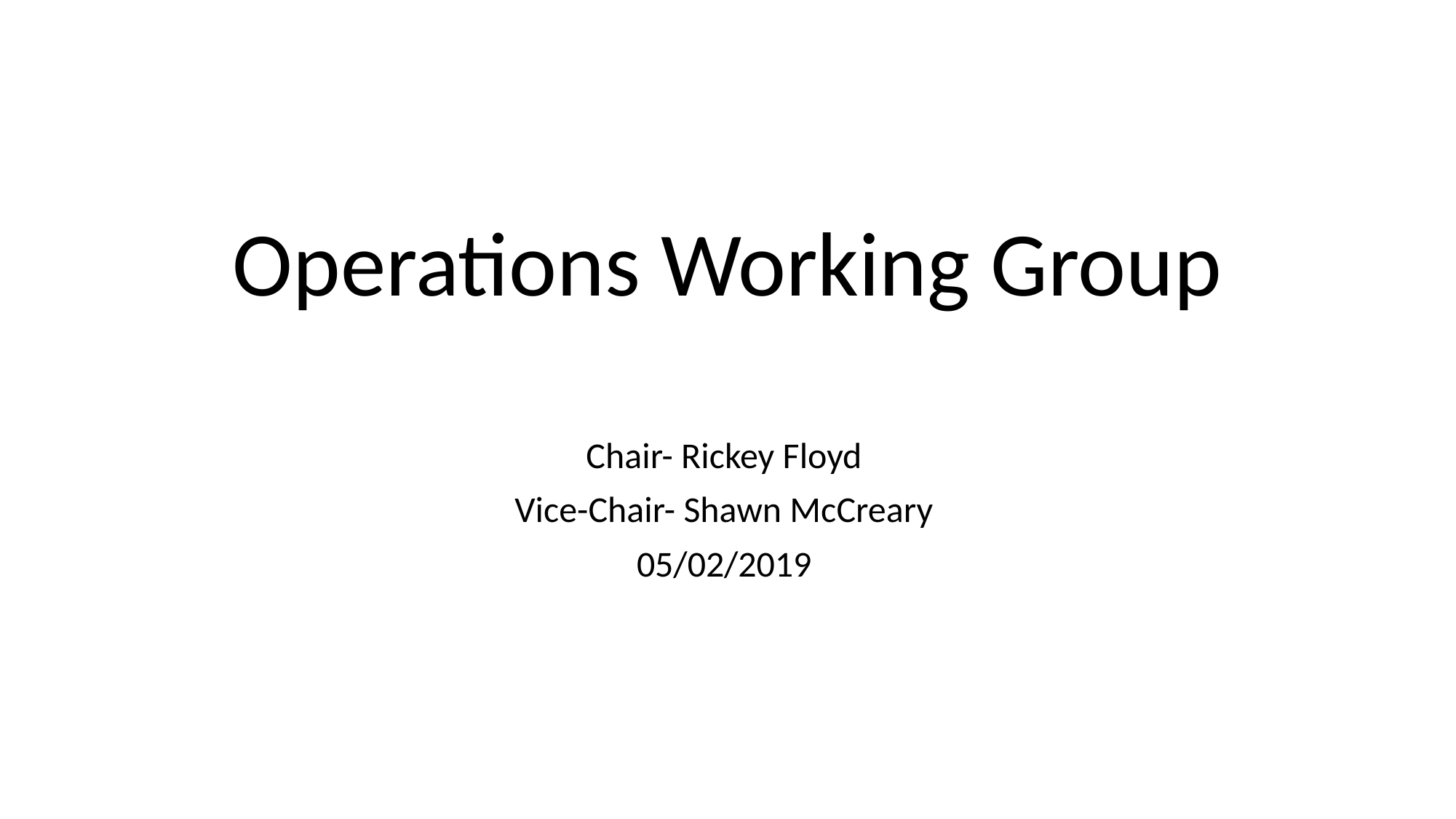

# Operations Working Group
Chair- Rickey Floyd
Vice-Chair- Shawn McCreary
05/02/2019